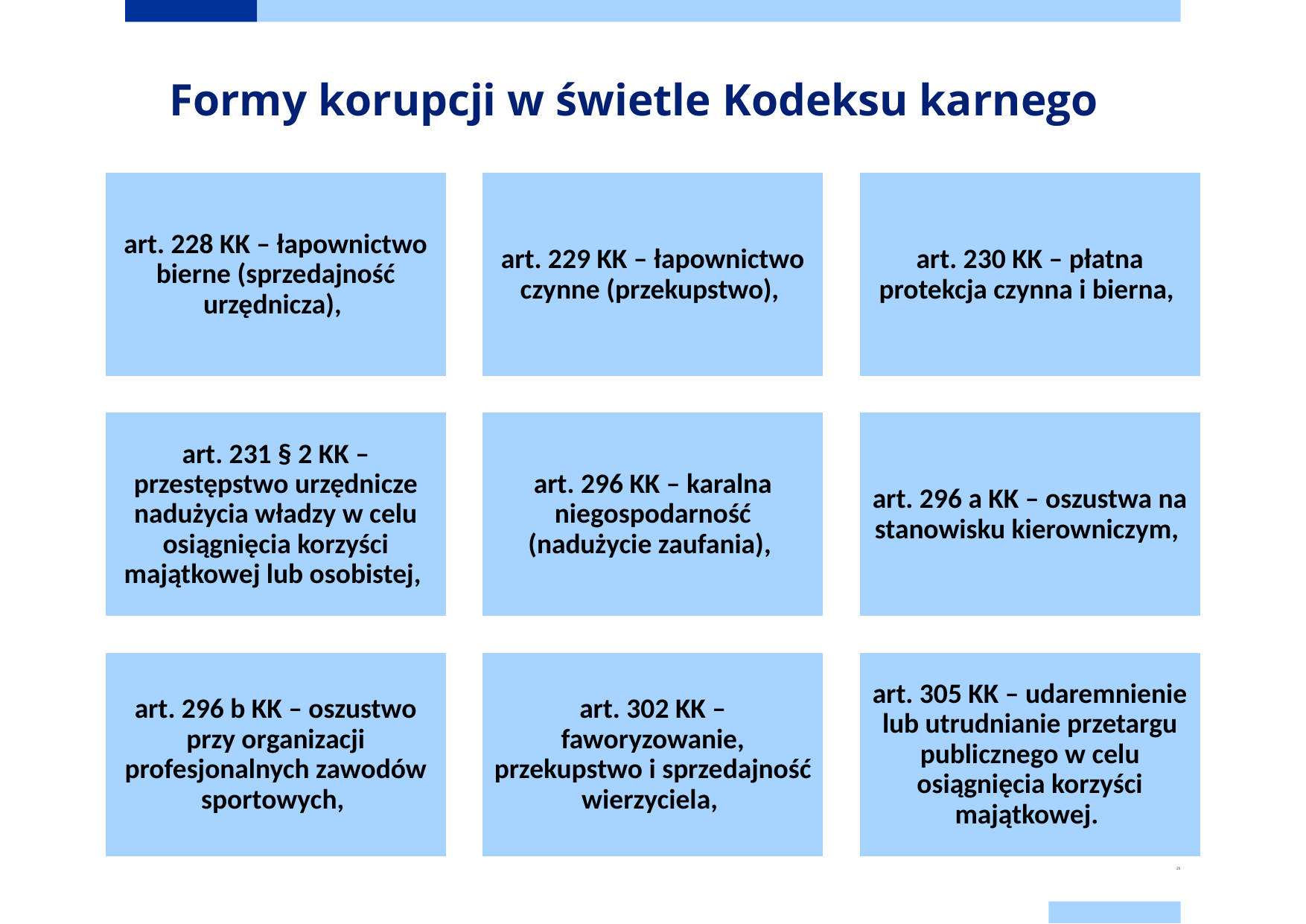

# Formy korupcji w świetle Kodeksu karnego
art. 228 KK – łapownictwo bierne (sprzedajność urzędnicza),
art. 229 KK – łapownictwo czynne (przekupstwo),
art. 230 KK – płatna protekcja czynna i bierna,
art. 231 § 2 KK – przestępstwo urzędnicze nadużycia władzy w celu osiągnięcia korzyści majątkowej lub osobistej,
art. 296 KK – karalna niegospodarność (nadużycie zaufania),
art. 296 a KK – oszustwa na stanowisku kierowniczym,
art. 296 b KK – oszustwo przy organizacji profesjonalnych zawodów sportowych,
art. 302 KK – faworyzowanie, przekupstwo i sprzedajność wierzyciela,
art. 305 KK – udaremnienie lub utrudnianie przetargu publicznego w celu osiągnięcia korzyści majątkowej.
25